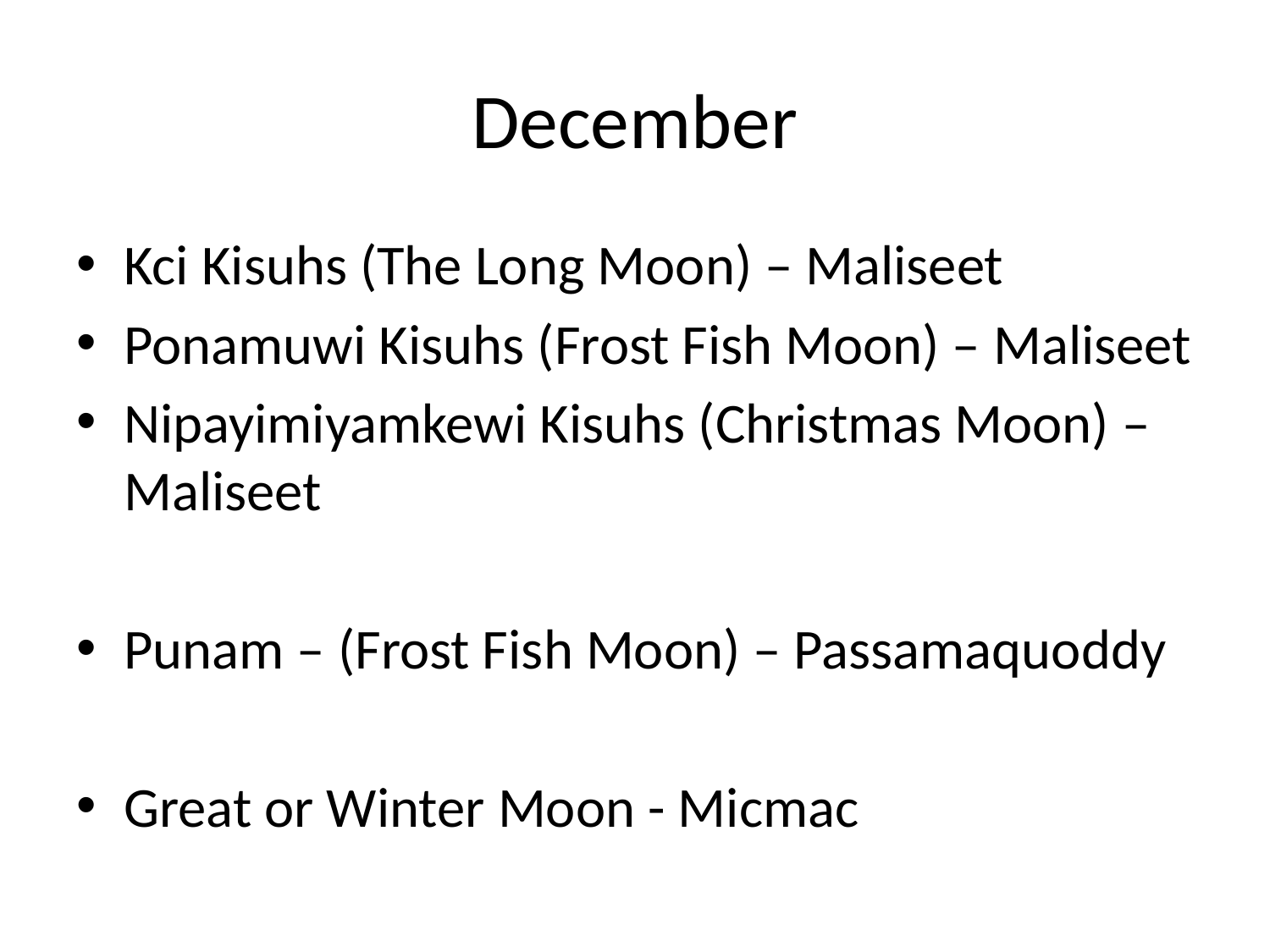

# December
Kci Kisuhs (The Long Moon) – Maliseet
Ponamuwi Kisuhs (Frost Fish Moon) – Maliseet
Nipayimiyamkewi Kisuhs (Christmas Moon) – Maliseet

Punam – (Frost Fish Moon) – Passamaquoddy

Great or Winter Moon - Micmac